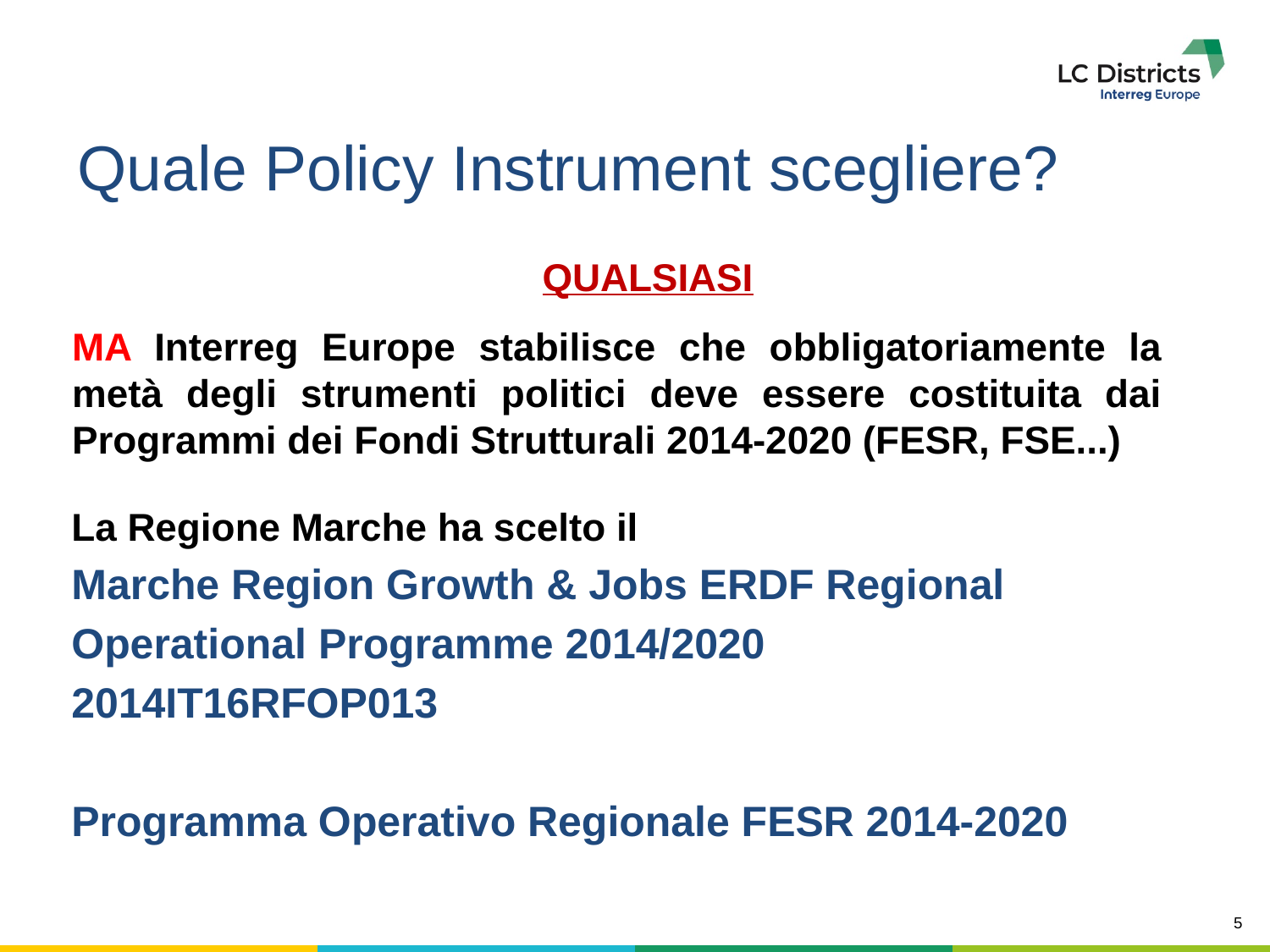

# Quale Policy Instrument scegliere?
QUALSIASI
MA Interreg Europe stabilisce che obbligatoriamente la metà degli strumenti politici deve essere costituita dai Programmi dei Fondi Strutturali 2014-2020 (FESR, FSE...)
La Regione Marche ha scelto il
Marche Region Growth & Jobs ERDF Regional
Operational Programme 2014/2020
2014IT16RFOP013

Programma Operativo Regionale FESR 2014-2020